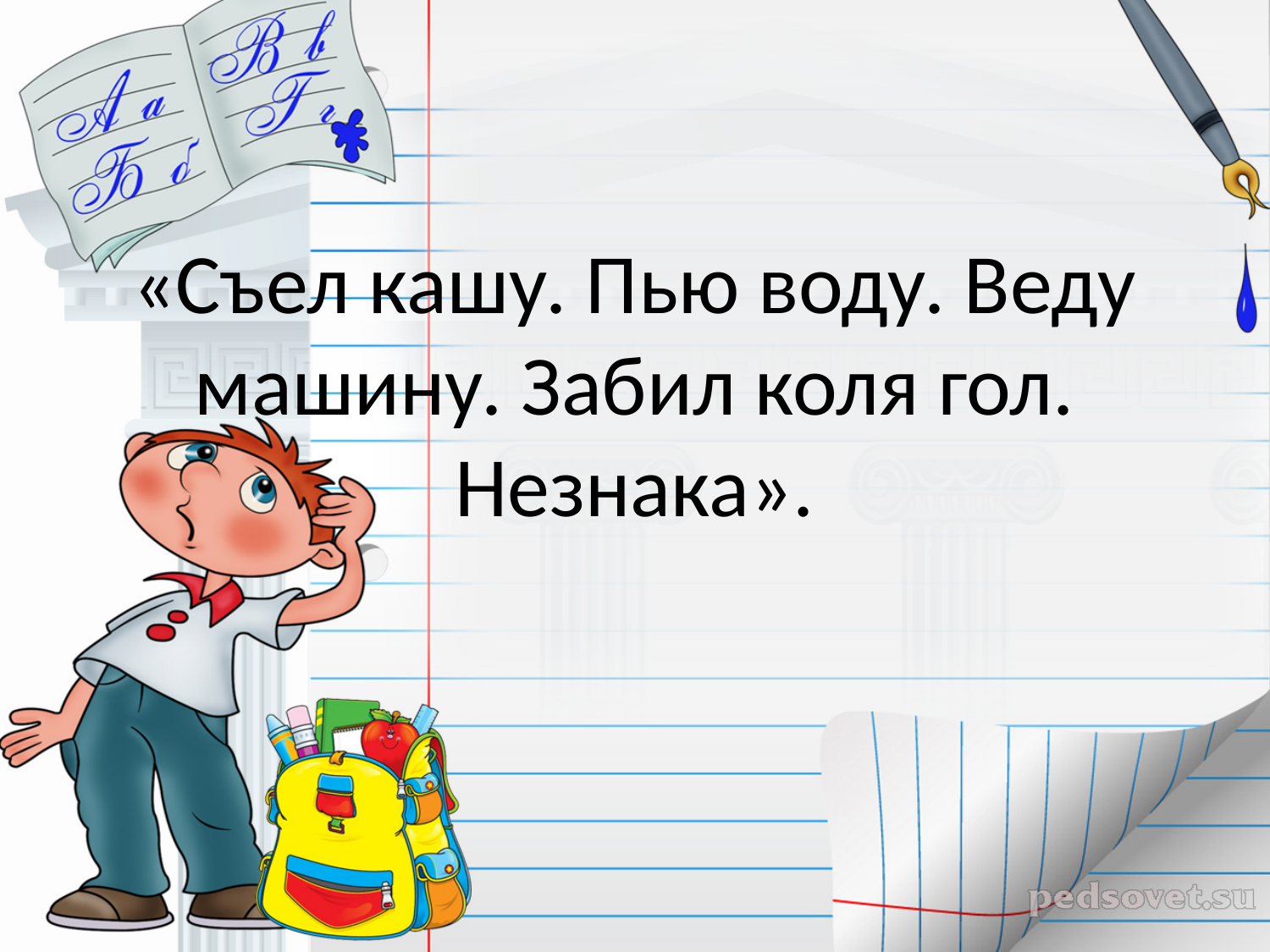

# «Съел кашу. Пью воду. Веду машину. Забил коля гол. Незнака».